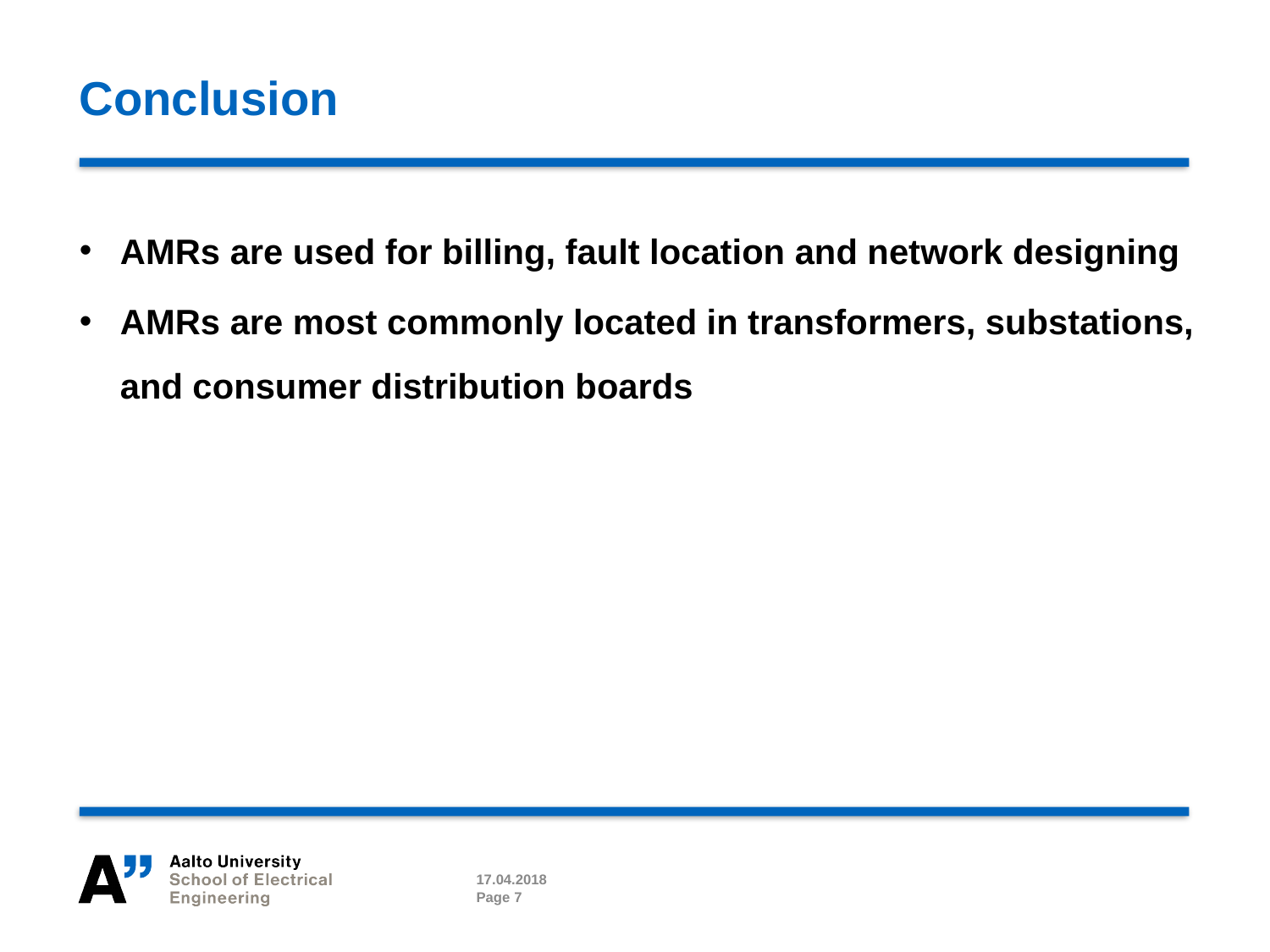

# Conclusion
AMRs are used for billing, fault location and network designing
AMRs are most commonly located in transformers, substations, and consumer distribution boards

17.04.2018
Page 7